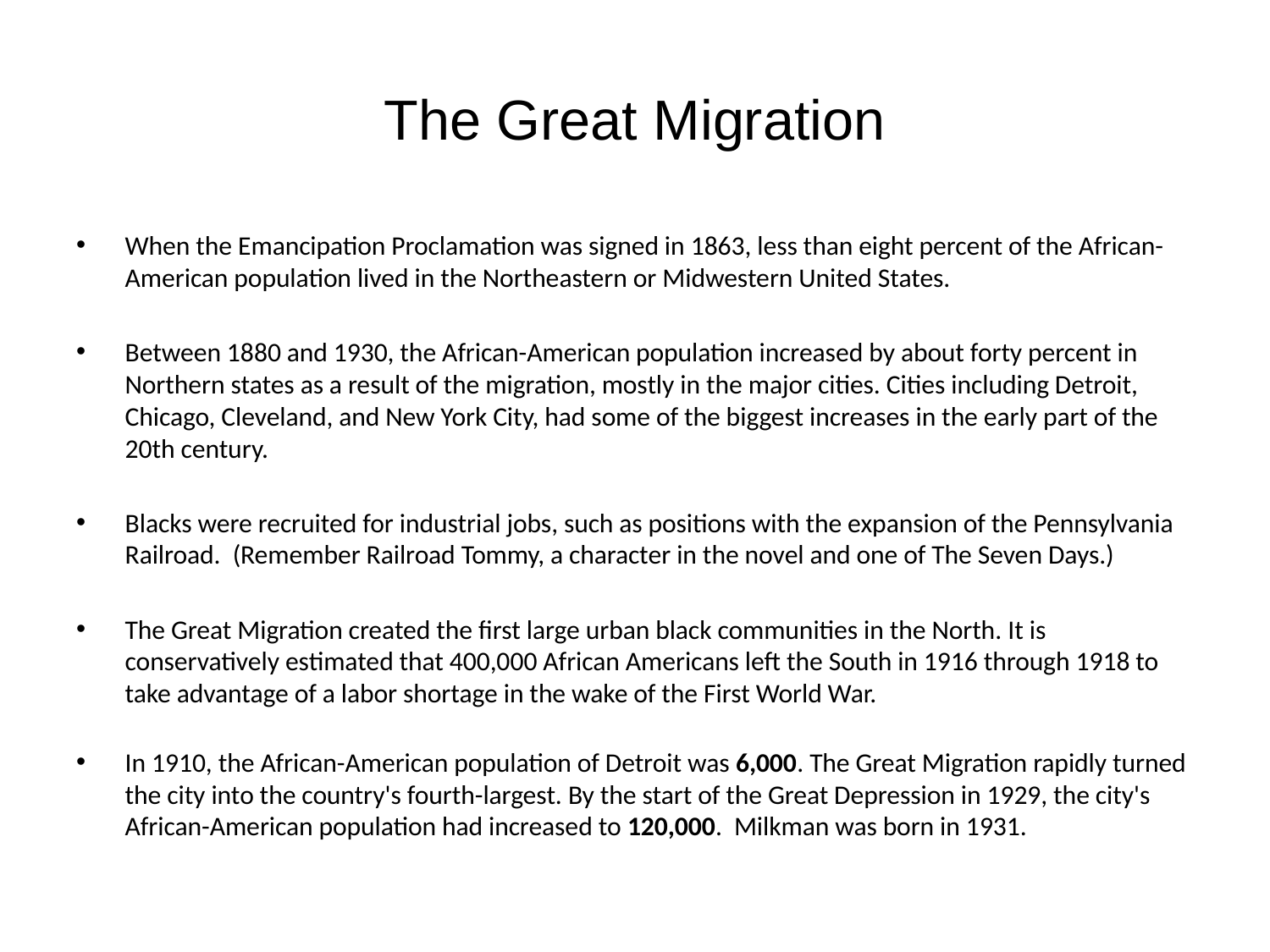

# The Great Migration
When the Emancipation Proclamation was signed in 1863, less than eight percent of the African-American population lived in the Northeastern or Midwestern United States.

Between 1880 and 1930, the African-American population increased by about forty percent in Northern states as a result of the migration, mostly in the major cities. Cities including Detroit, Chicago, Cleveland, and New York City, had some of the biggest increases in the early part of the 20th century.

Blacks were recruited for industrial jobs, such as positions with the expansion of the Pennsylvania Railroad.  (Remember Railroad Tommy, a character in the novel and one of The Seven Days.)

The Great Migration created the first large urban black communities in the North. It is conservatively estimated that 400,000 African Americans left the South in 1916 through 1918 to take advantage of a labor shortage in the wake of the First World War.

In 1910, the African-American population of Detroit was 6,000. The Great Migration rapidly turned the city into the country's fourth-largest. By the start of the Great Depression in 1929, the city's African-American population had increased to 120,000.  Milkman was born in 1931.